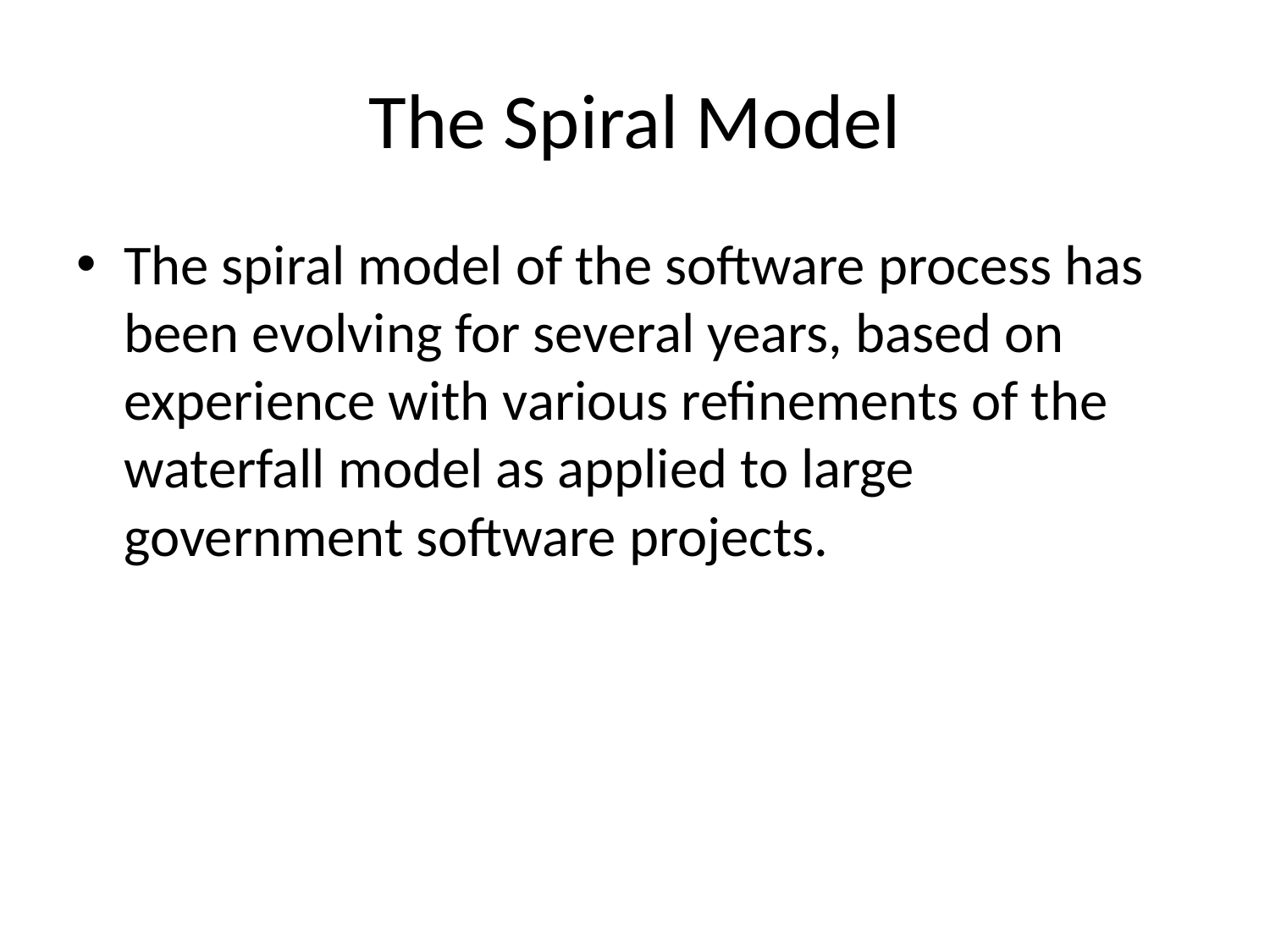

# The Spiral Model
The spiral model of the software process has been evolving for several years, based on experience with various refinements of the waterfall model as applied to large government software projects.